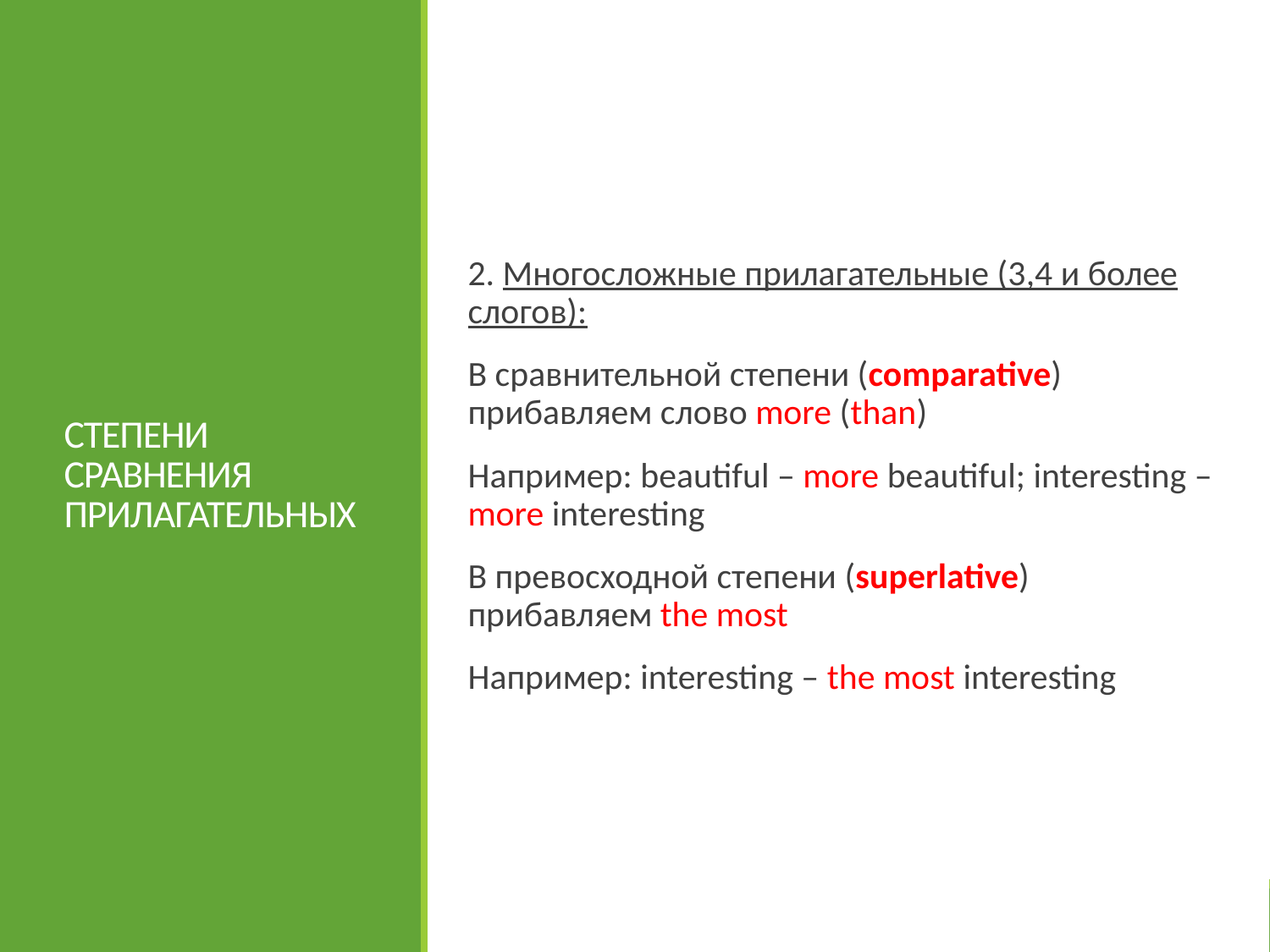

# СТЕПЕНИ СРАВНЕНИЯ ПРИЛАГАТЕЛЬНЫХ
2. Многосложные прилагательные (3,4 и более слогов):
В сравнительной степени (comparative) прибавляем слово more (than)
Например: beautiful – more beautiful; interesting – more interesting
В превосходной степени (superlative) прибавляем the most
Например: interesting – the most interesting